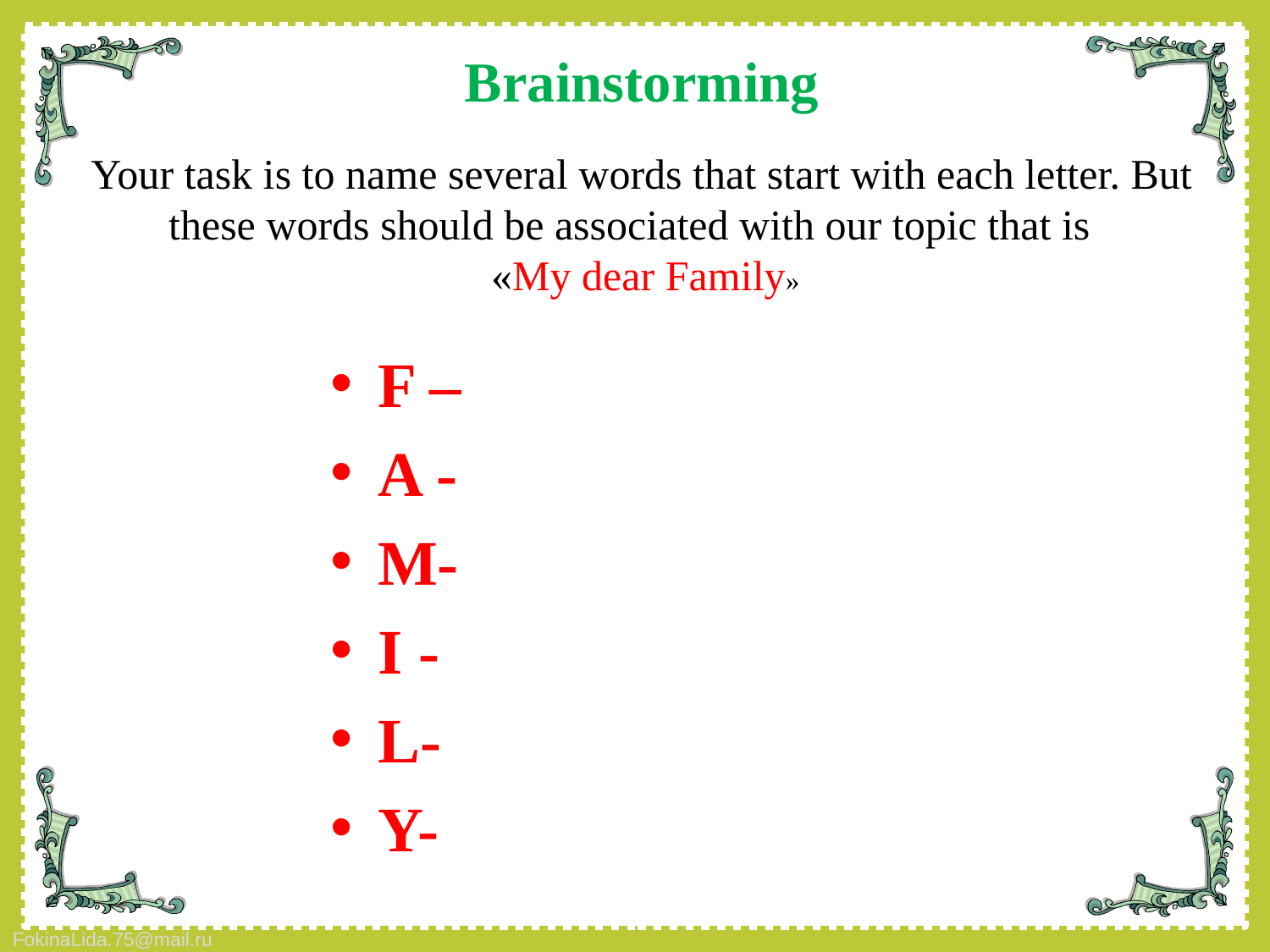

# Brainstorming Your task is to name several words that start with each letter. But these words should be associated with our topic that is «My dear Family»
F –
A -
M-
I -
L-
Y-